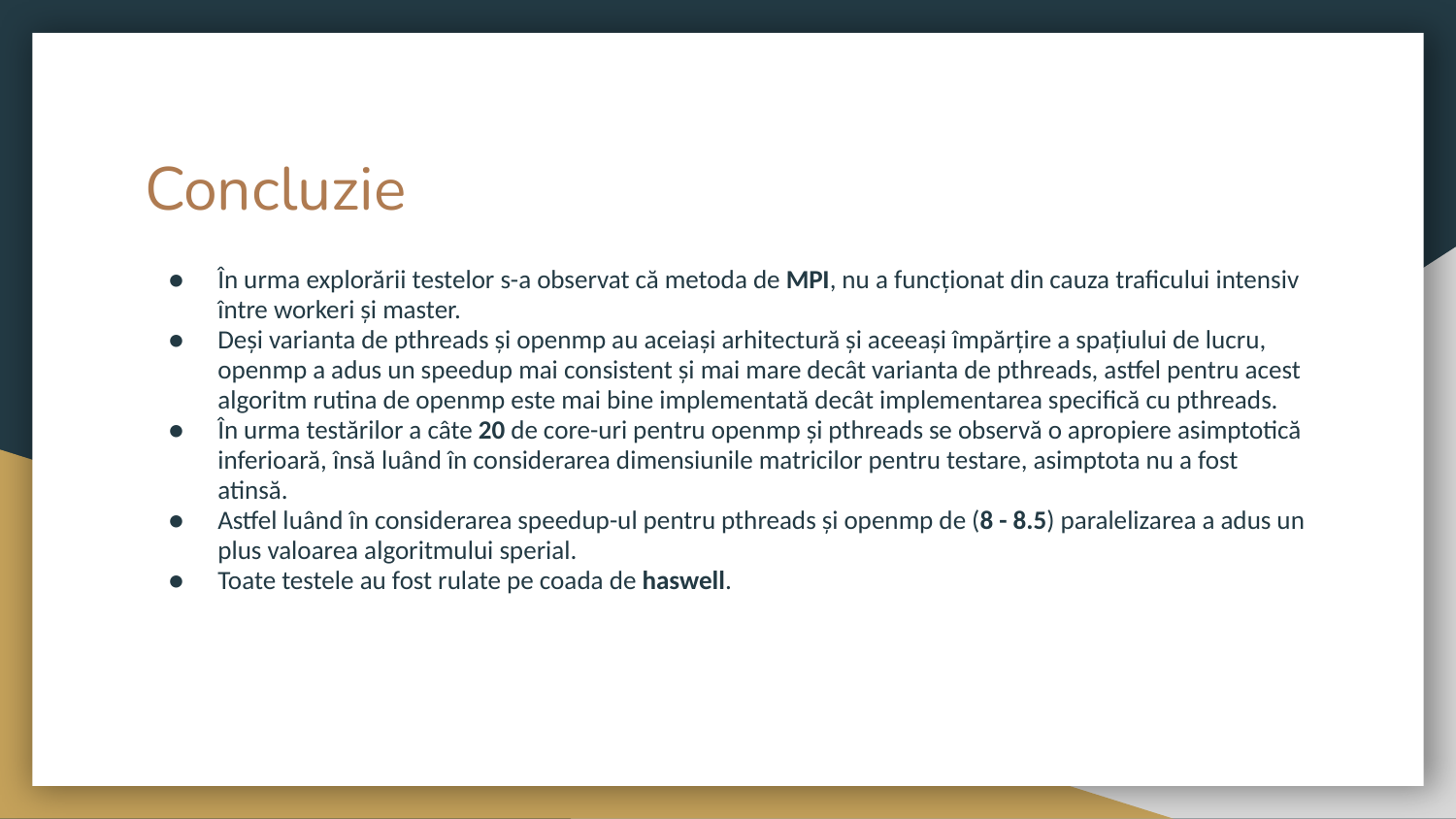

# Concluzie
În urma explorării testelor s-a observat că metoda de MPI, nu a funcționat din cauza traficului intensiv între workeri și master.
Deși varianta de pthreads și openmp au aceiași arhitectură și aceeași împărțire a spațiului de lucru, openmp a adus un speedup mai consistent și mai mare decât varianta de pthreads, astfel pentru acest algoritm rutina de openmp este mai bine implementată decât implementarea specifică cu pthreads.
În urma testărilor a câte 20 de core-uri pentru openmp și pthreads se observă o apropiere asimptotică inferioară, însă luând în considerarea dimensiunile matricilor pentru testare, asimptota nu a fost atinsă.
Astfel luând în considerarea speedup-ul pentru pthreads și openmp de (8 - 8.5) paralelizarea a adus un plus valoarea algoritmului sperial.
Toate testele au fost rulate pe coada de haswell.